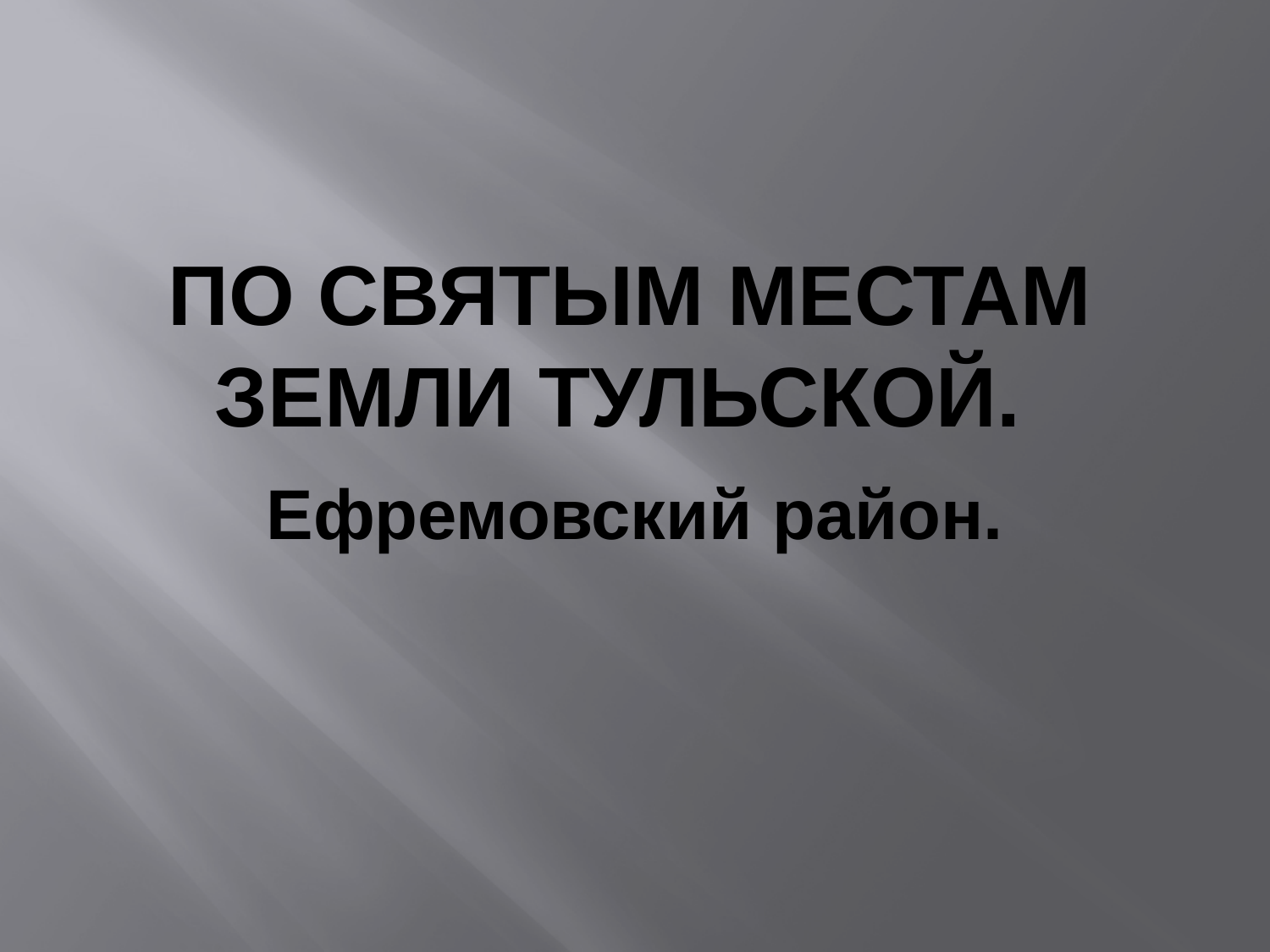

# По святым местам земли Тульской.
Ефремовский район.